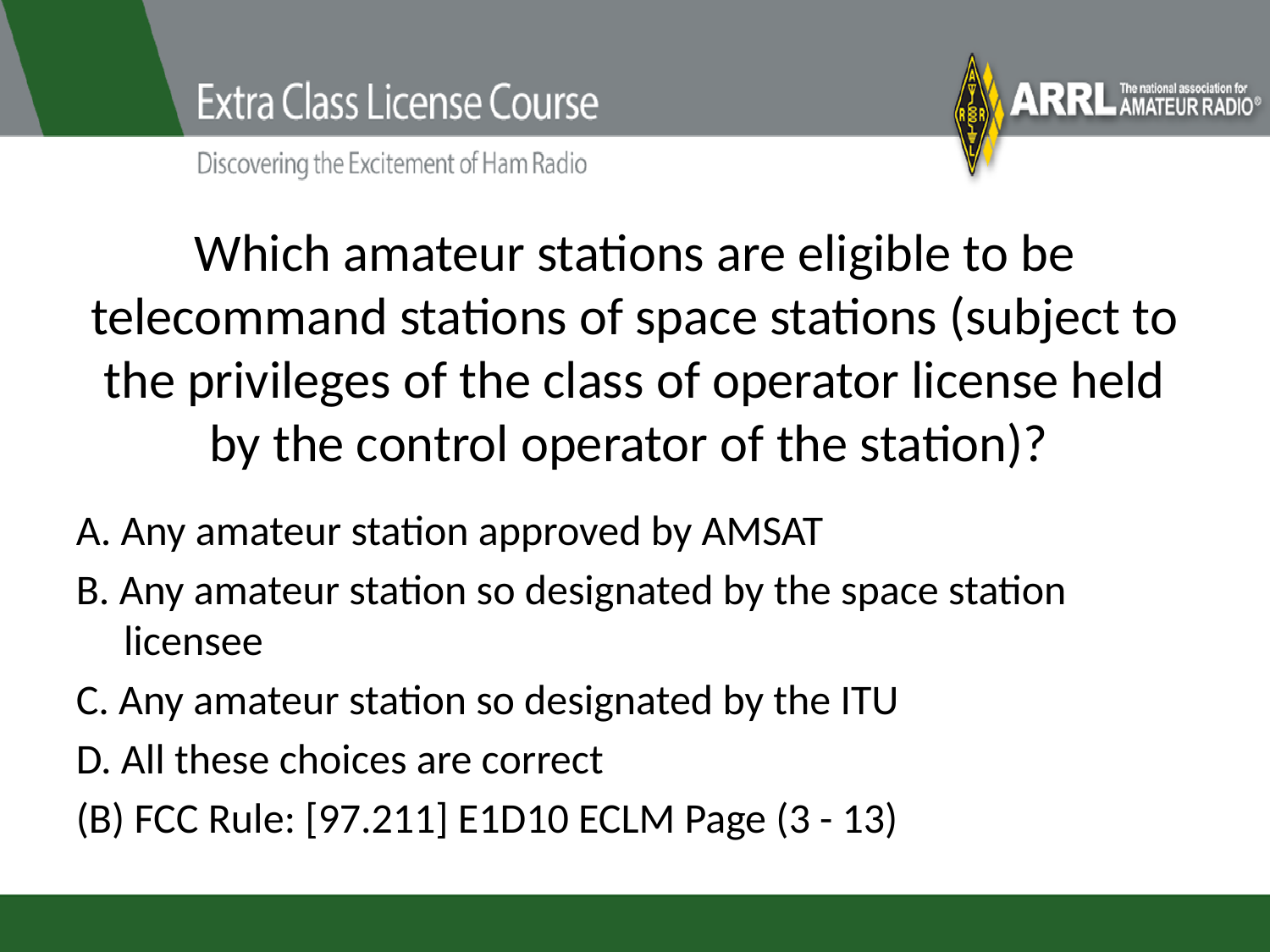

# Which amateur stations are eligible to be telecommand stations of space stations (subject to the privileges of the class of operator license held by the control operator of the station)?
A. Any amateur station approved by AMSAT
B. Any amateur station so designated by the space station licensee
C. Any amateur station so designated by the ITU
D. All these choices are correct
(B) FCC Rule: [97.211] E1D10 ECLM Page (3 - 13)